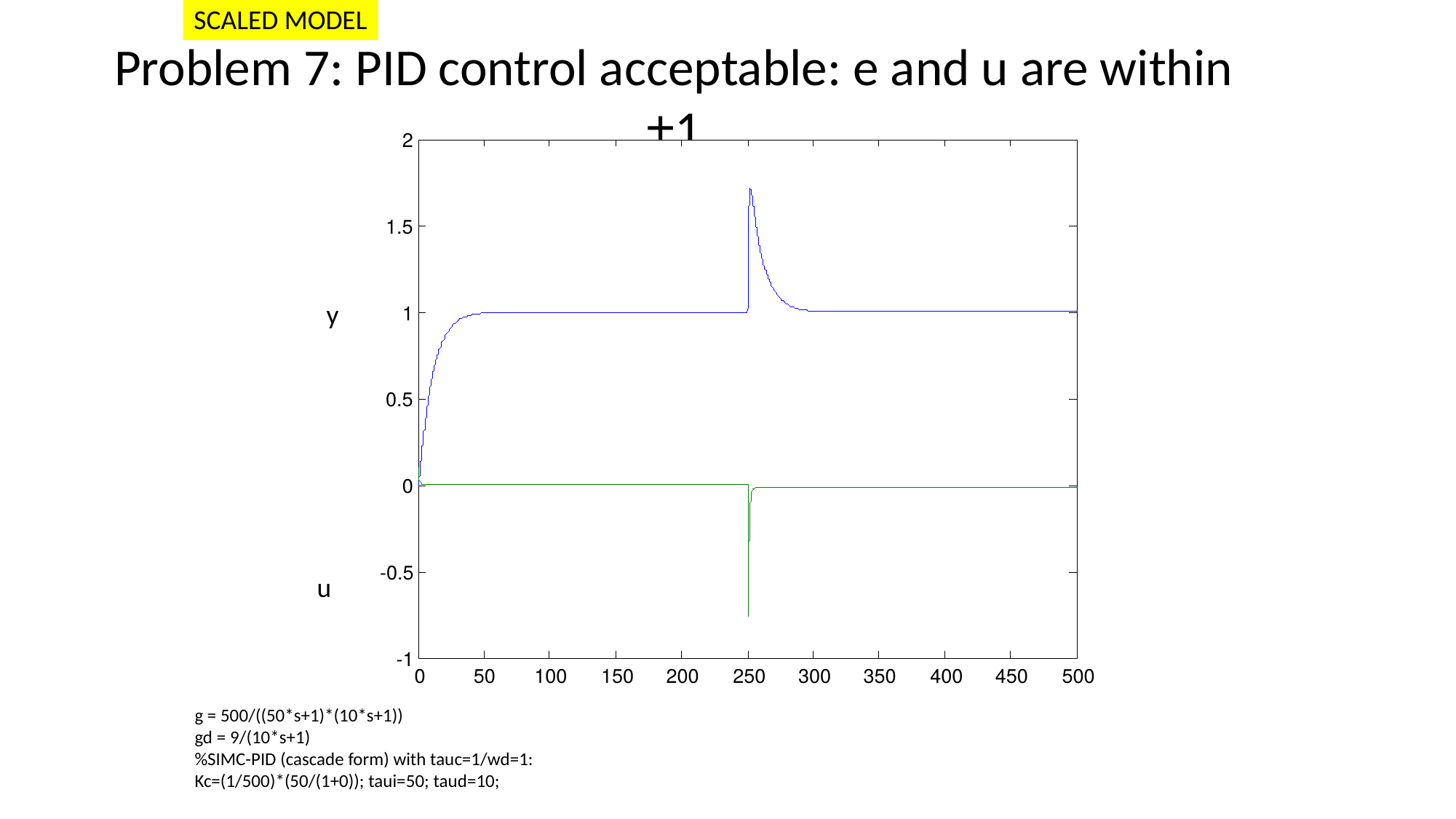

SCALED MODEL
# Problem 7: PID control acceptable: e and u are within ±1

2

1.5

1

0.5

0

-0.5

-1

0
50
100
150
200
250
300
350
400
450
500
y
u
g = 500/((50*s+1)*(10*s+1))
gd = 9/(10*s+1)
%SIMC-PID (cascade form) with tauc=1/wd=1:
Kc=(1/500)*(50/(1+0)); taui=50; taud=10;